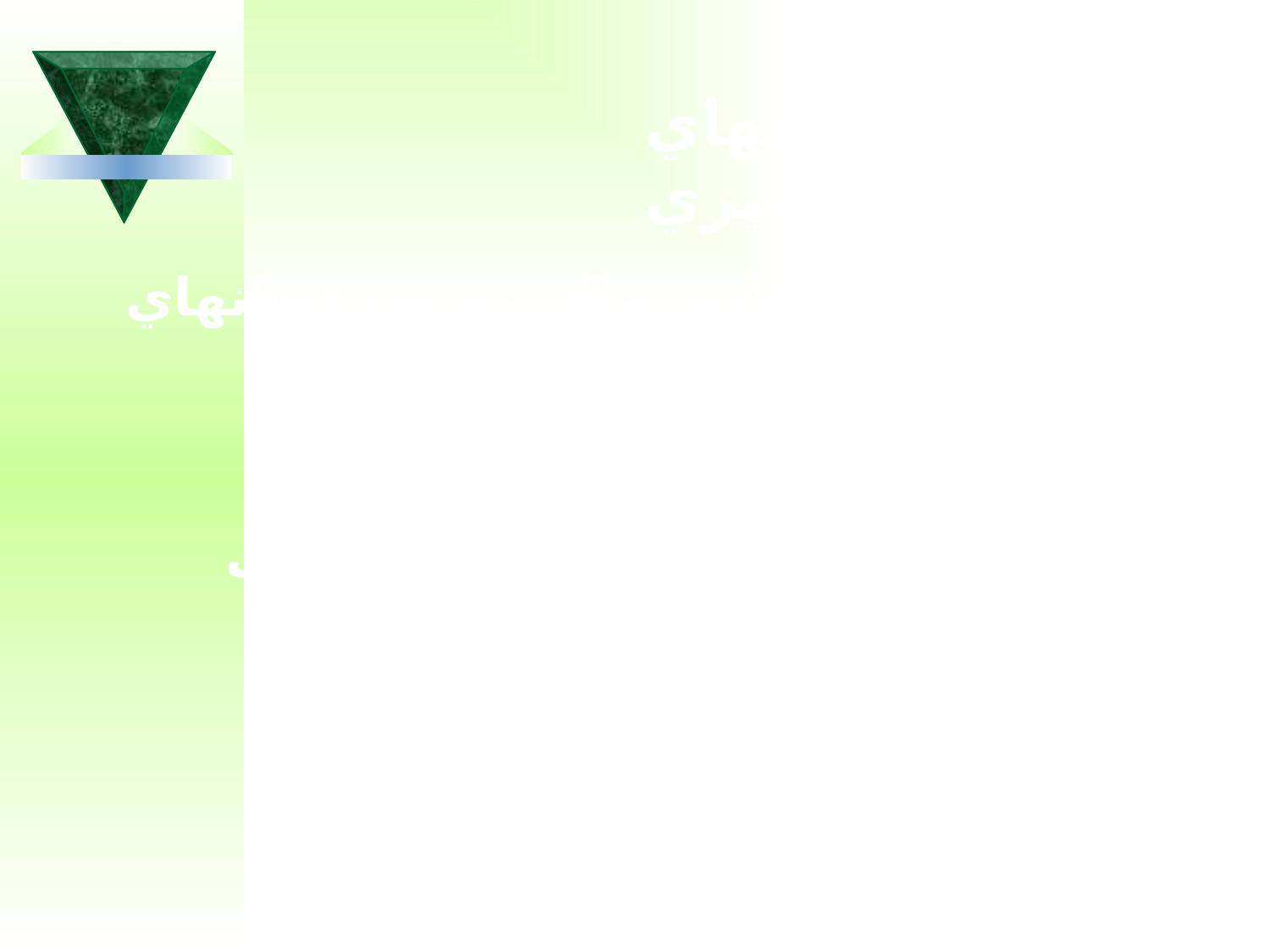

# اهميت دندانهاي شيري
حفظ فضاي لازم براي رويش دندانهاي دا ئمي
كمك به رشد  و تكامل صورت
اهميت در جويدن وهضم غذا
اهميت در تكلم وبيان صحيح حروف